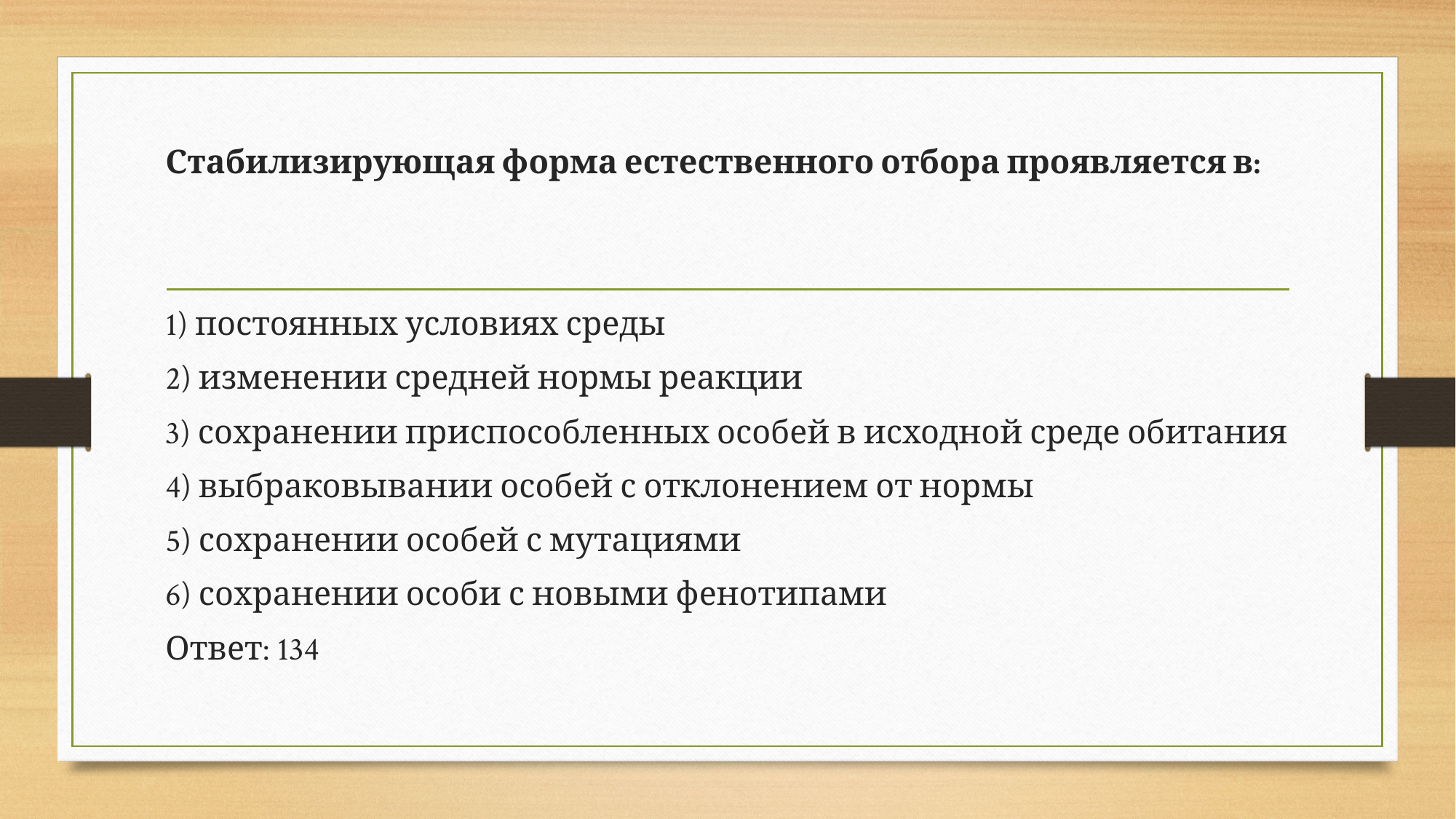

#
Стабилизирующая форма естественного отбора проявляется в:

1) постоянных условиях среды
2) изменении средней нормы реакции
3) сохранении приспособленных особей в исходной среде обитания
4) выбраковывании особей с отклонением от нормы
5) сохранении особей с мутациями
6) сохранении особи с новыми фенотипами
Ответ: 134